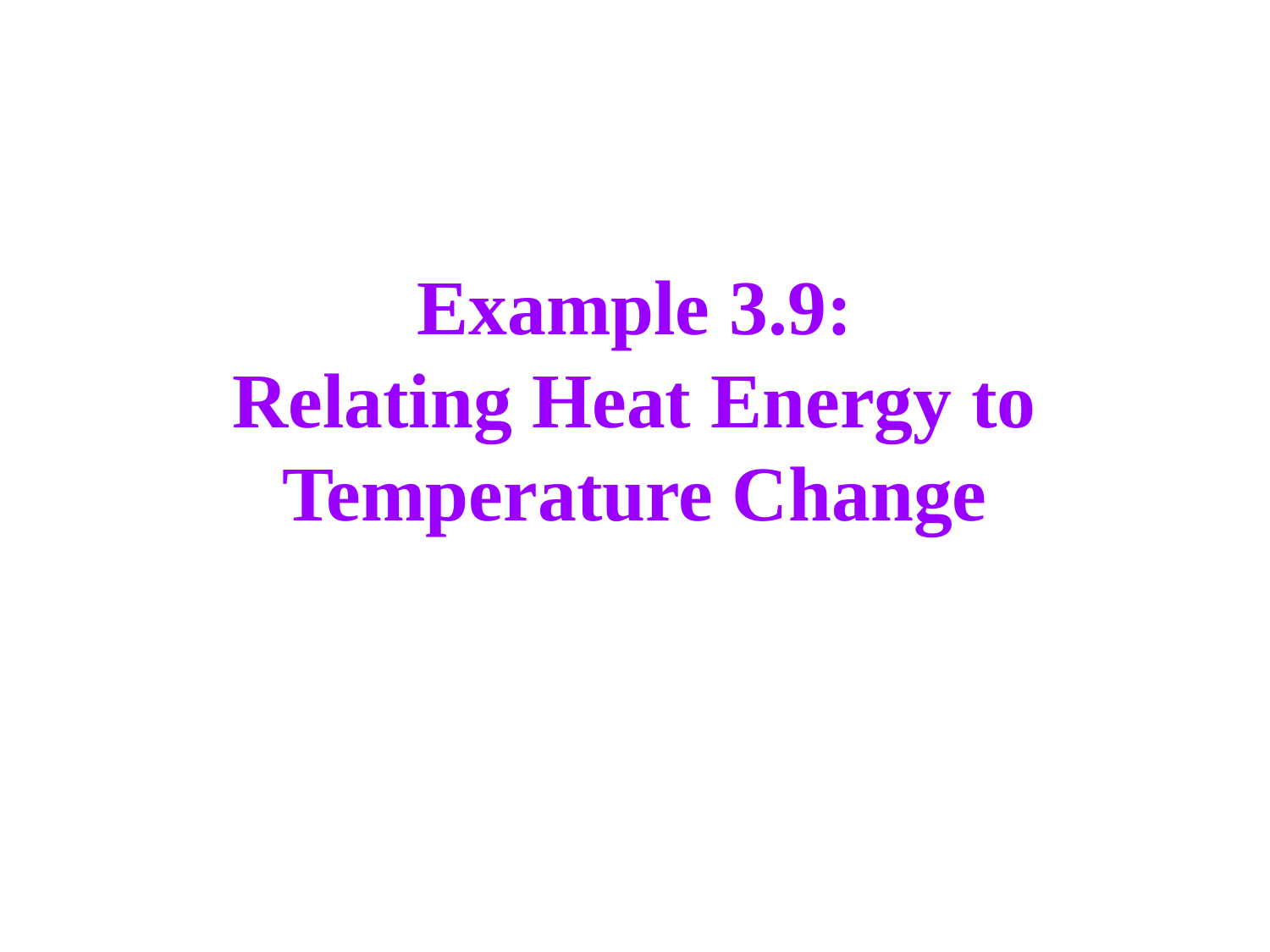

Example 3.9:
Relating Heat Energy to
Temperature Change